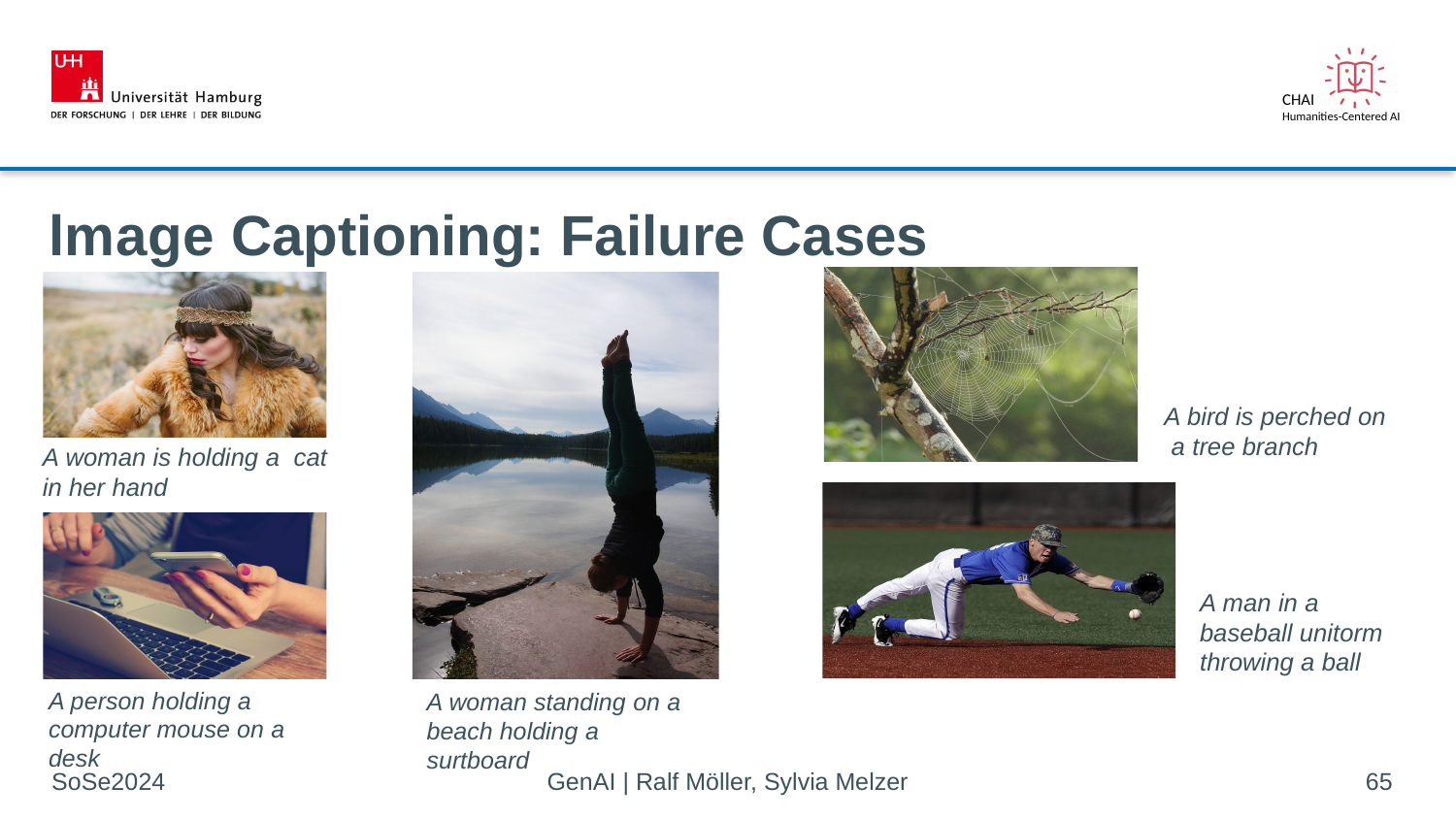

# lmage Captioning: Failure Cases

A bird is perched on  a tree branch
A woman is holding a  cat in her hand

A man in a  baseball unitorm  throwing a ball
A person holding a computer mouse on a desk
A woman standing on a  beach holding a surtboard
SoSe2024
GenAI | Ralf Möller, Sylvia Melzer
65